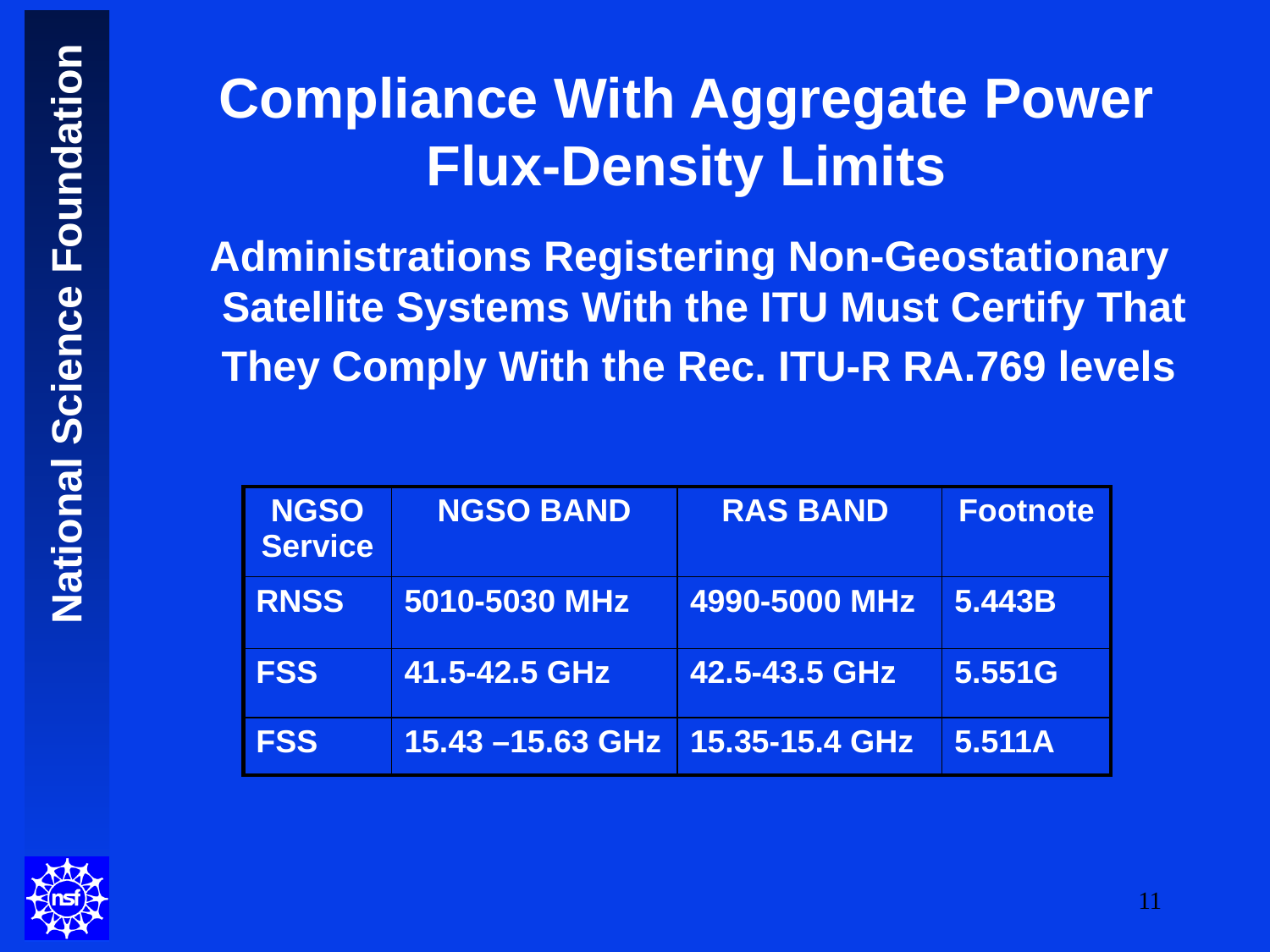

# Compliance With Aggregate Power Flux-Density Limits
   Administrations Registering Non-Geostationary Satellite Systems With the ITU Must Certify That
    They Comply With the Rec. ITU-R RA.769 levels

| NGSO Service | NGSO BAND | RAS BAND | Footnote |
| --- | --- | --- | --- |
| RNSS | 5010-5030 MHz | 4990-5000 MHz | 5.443B |
| FSS | 41.5-42.5 GHz | 42.5-43.5 GHz | 5.551G |
| FSS | 15.43 –15.63 GHz | 15.35-15.4 GHz | 5.511A |
11